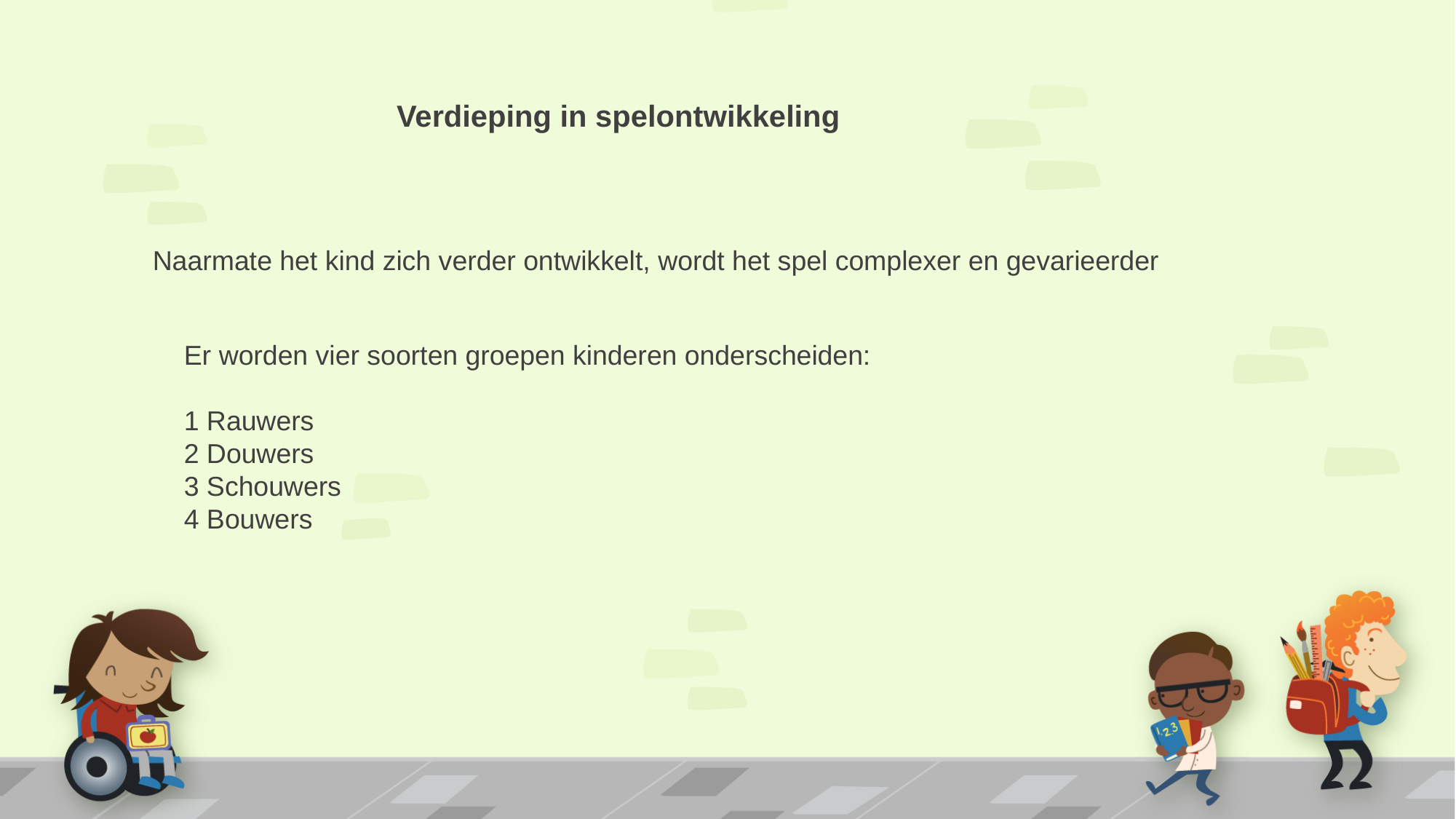

Verdieping in spelontwikkeling
Naarmate het kind zich verder ontwikkelt, wordt het spel complexer en gevarieerder
Er worden vier soorten groepen kinderen onderscheiden:

1 Rauwers
2 Douwers
3 Schouwers
4 Bouwers